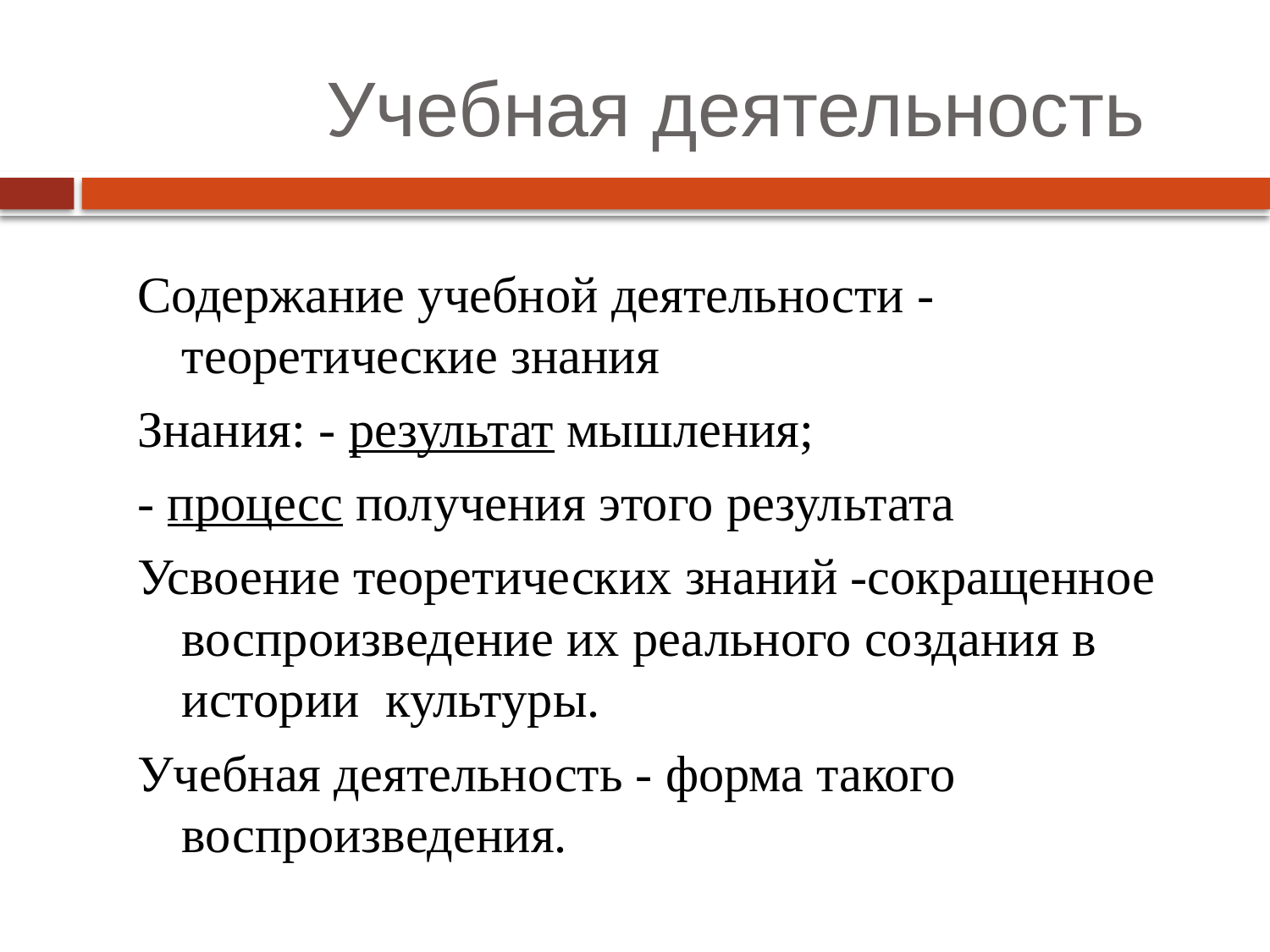

# Учебная деятельность
Содержание учебной деятельности - теоретические знания
Знания: - результат мышления;
- процесс получения этого результата
Усвоение теоретических знаний -сокращенное воспроизведение их реального создания в истории  культуры.
Учебная деятельность - форма такого воспроизведения.